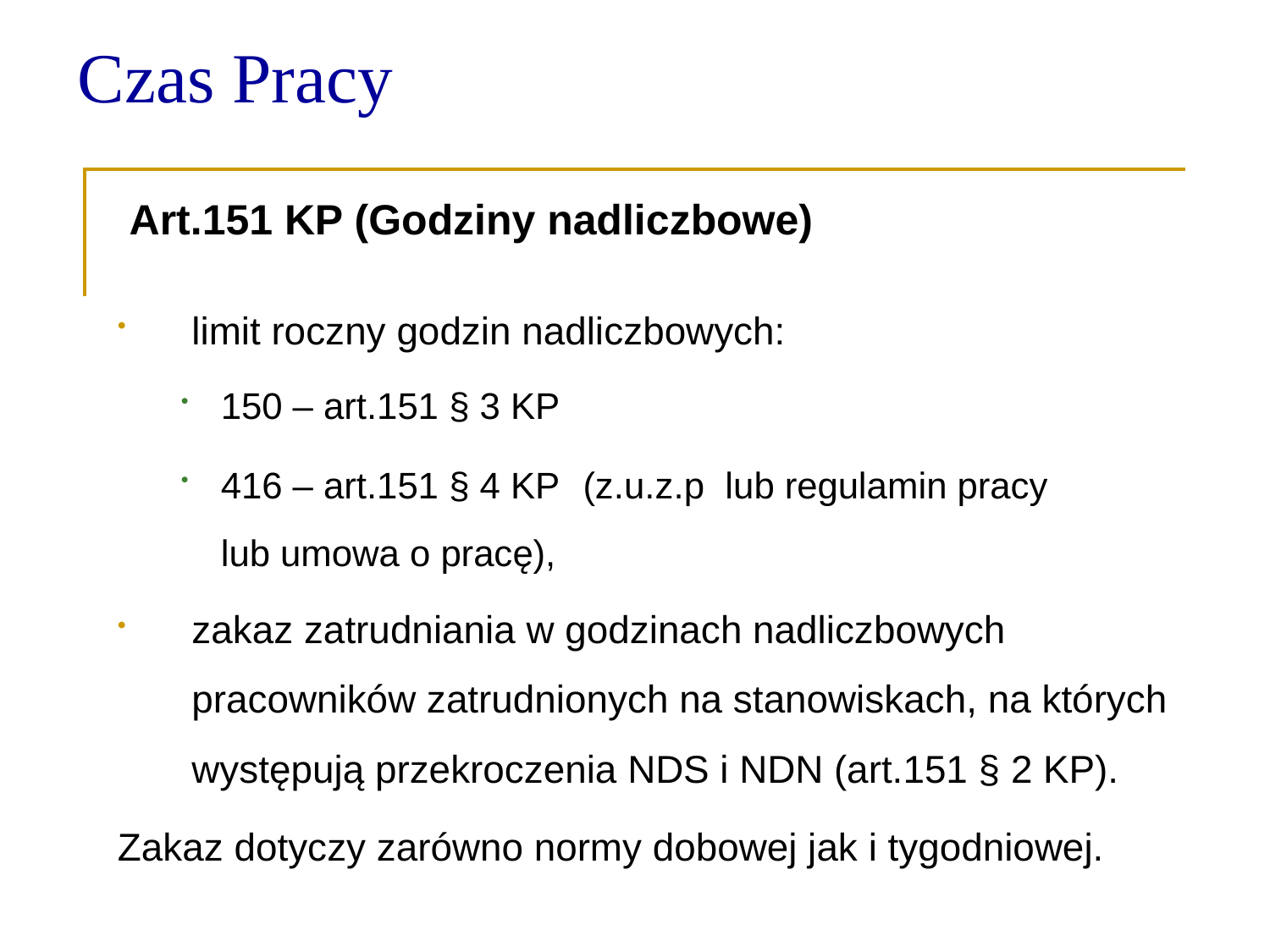

Czas Pracy
 Art.151 KP (Godziny nadliczbowe)
limit roczny godzin nadliczbowych:
150 – art.151 § 3 KP
416 – art.151 § 4 KP  (z.u.z.p  lub regulamin pracy
lub umowa o pracę),
zakaz zatrudniania w godzinach nadliczbowych pracowników zatrudnionych na stanowiskach, na których występują przekroczenia NDS i NDN (art.151 § 2 KP).
Zakaz dotyczy zarówno normy dobowej jak i tygodniowej.